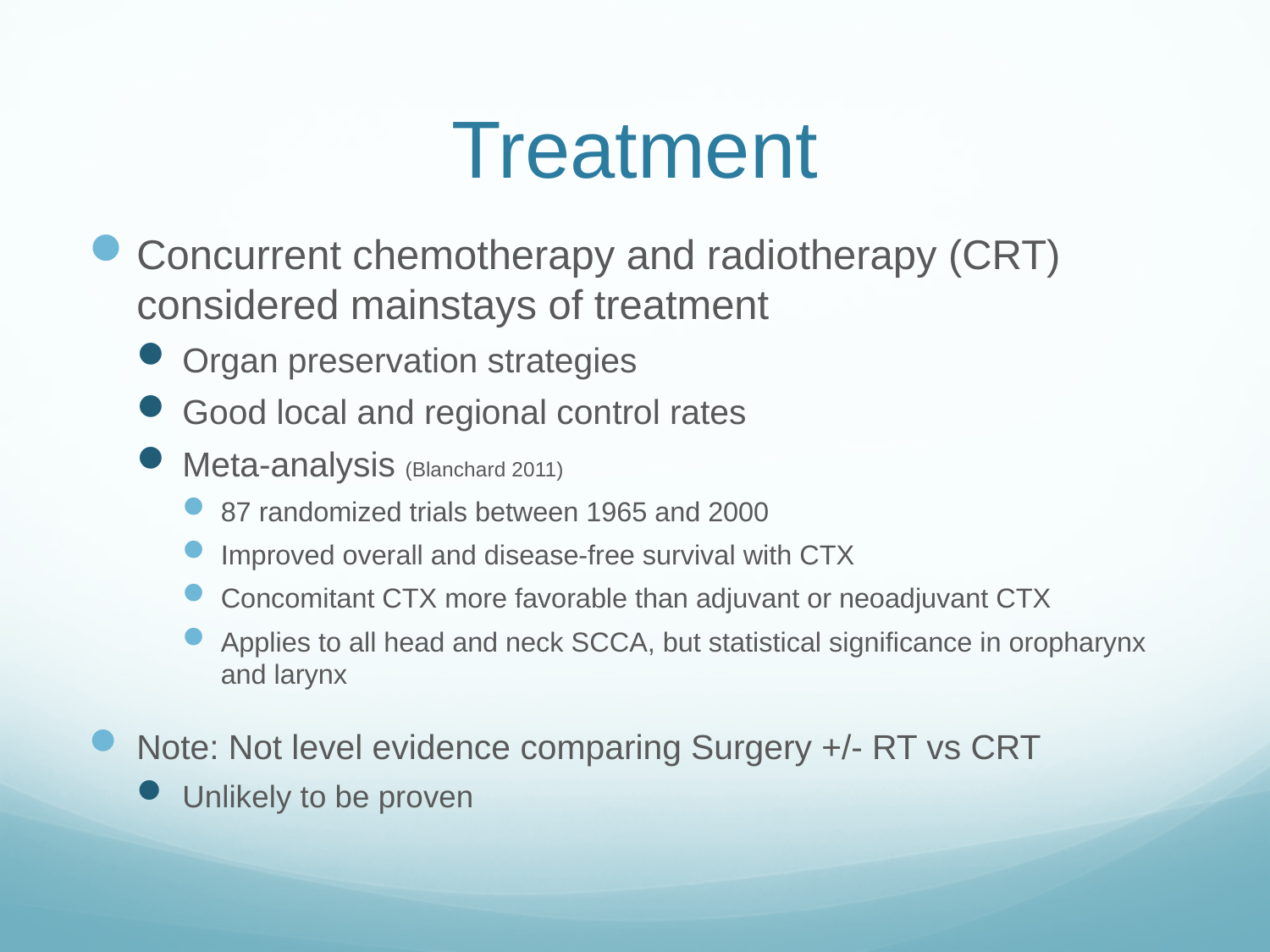

# Treatment
Concurrent chemotherapy and radiotherapy (CRT) considered mainstays of treatment
Organ preservation strategies
Good local and regional control rates
Meta-analysis (Blanchard 2011)
87 randomized trials between 1965 and 2000
Improved overall and disease-free survival with CTX
Concomitant CTX more favorable than adjuvant or neoadjuvant CTX
Applies to all head and neck SCCA, but statistical significance in oropharynx and larynx
Note: Not level evidence comparing Surgery +/- RT vs CRT
Unlikely to be proven